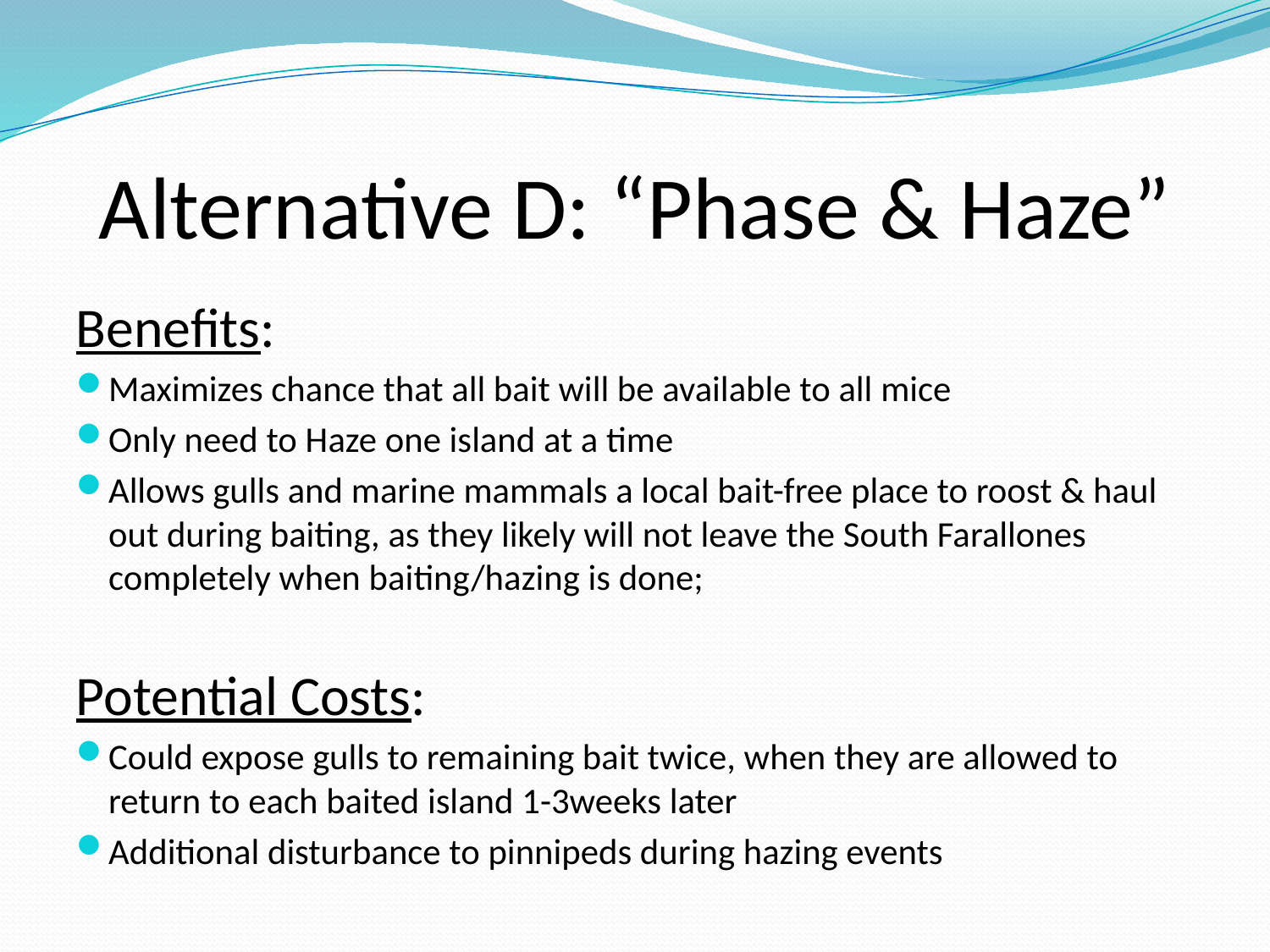

# Alternative D: “Phase & Haze”
Benefits:
Maximizes chance that all bait will be available to all mice
Only need to Haze one island at a time
Allows gulls and marine mammals a local bait-free place to roost & haul out during baiting, as they likely will not leave the South Farallones completely when baiting/hazing is done;

Potential Costs:
Could expose gulls to remaining bait twice, when they are allowed to return to each baited island 1-3weeks later
Additional disturbance to pinnipeds during hazing events